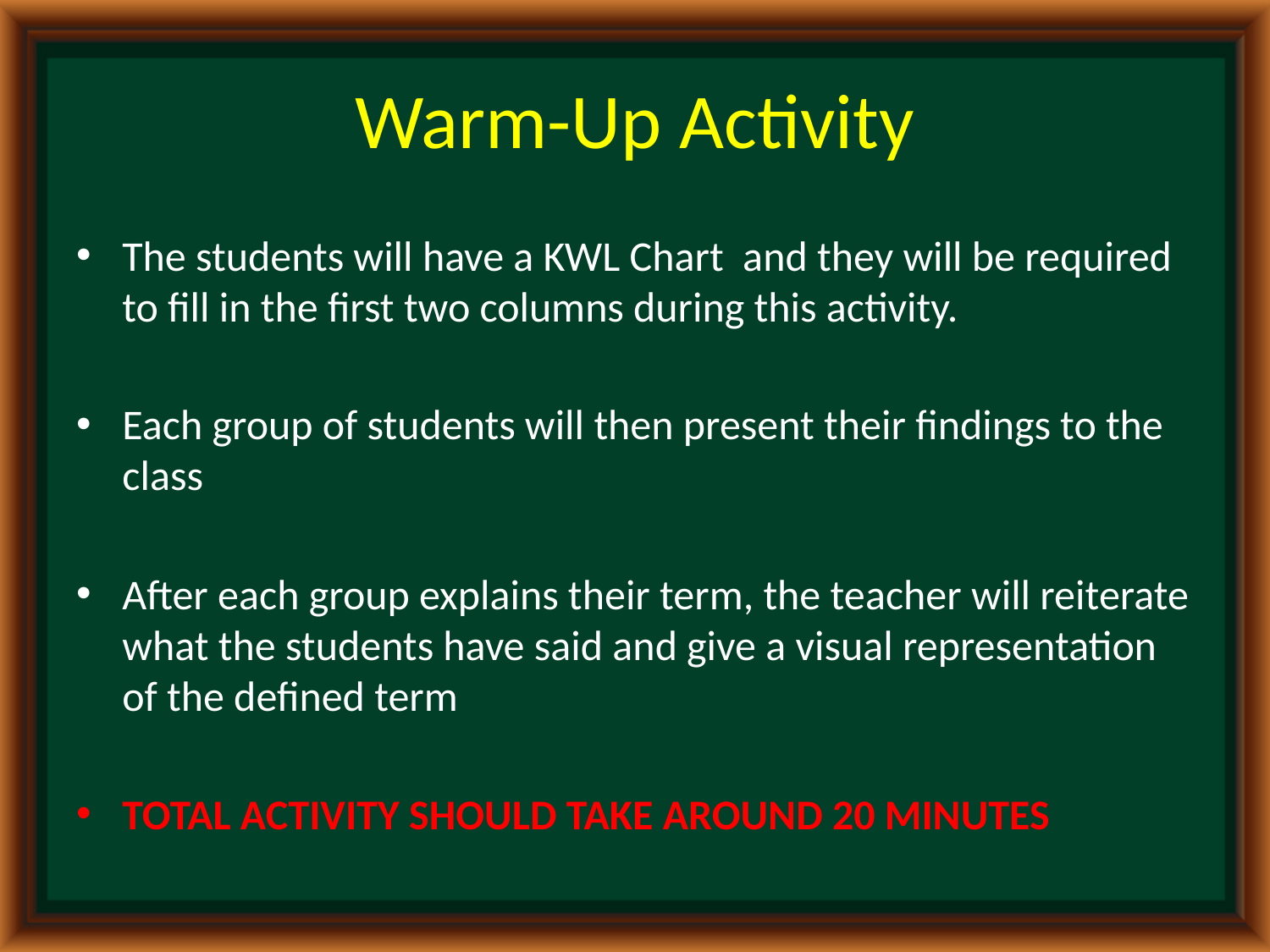

# Warm-Up Activity
The students will have a KWL Chart  and they will be required to fill in the first two columns during this activity.

Each group of students will then present their findings to the class

After each group explains their term, the teacher will reiterate what the students have said and give a visual representation of the defined term

TOTAL ACTIVITY SHOULD TAKE AROUND 20 MINUTES